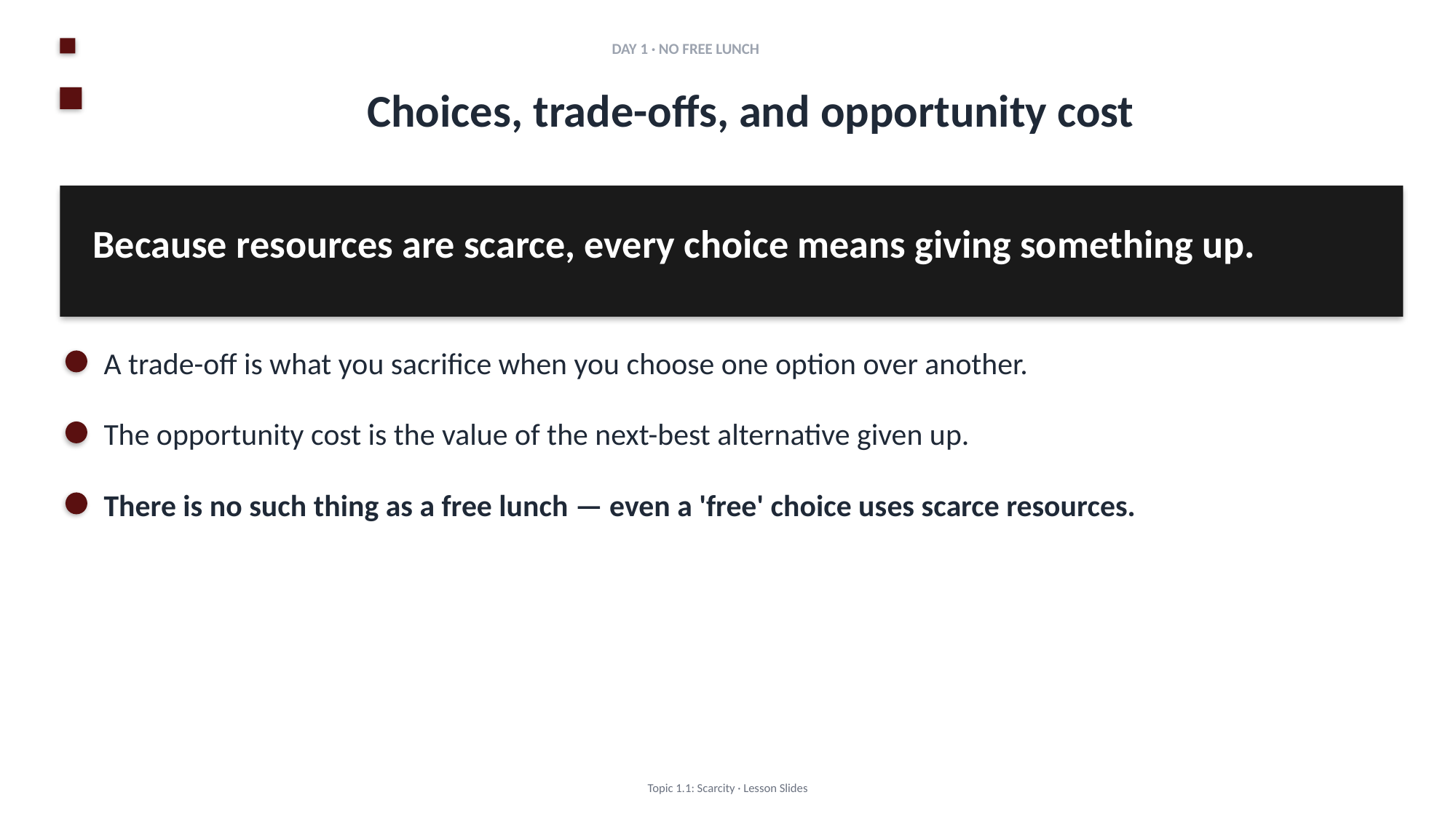

DAY 1 · NO FREE LUNCH

Choices, trade-offs, and opportunity cost

Because resources are scarce, every choice means giving something up.
A trade-off is what you sacrifice when you choose one option over another.

The opportunity cost is the value of the next-best alternative given up.

There is no such thing as a free lunch — even a 'free' choice uses scarce resources.

Topic 1.1: Scarcity · Lesson Slides